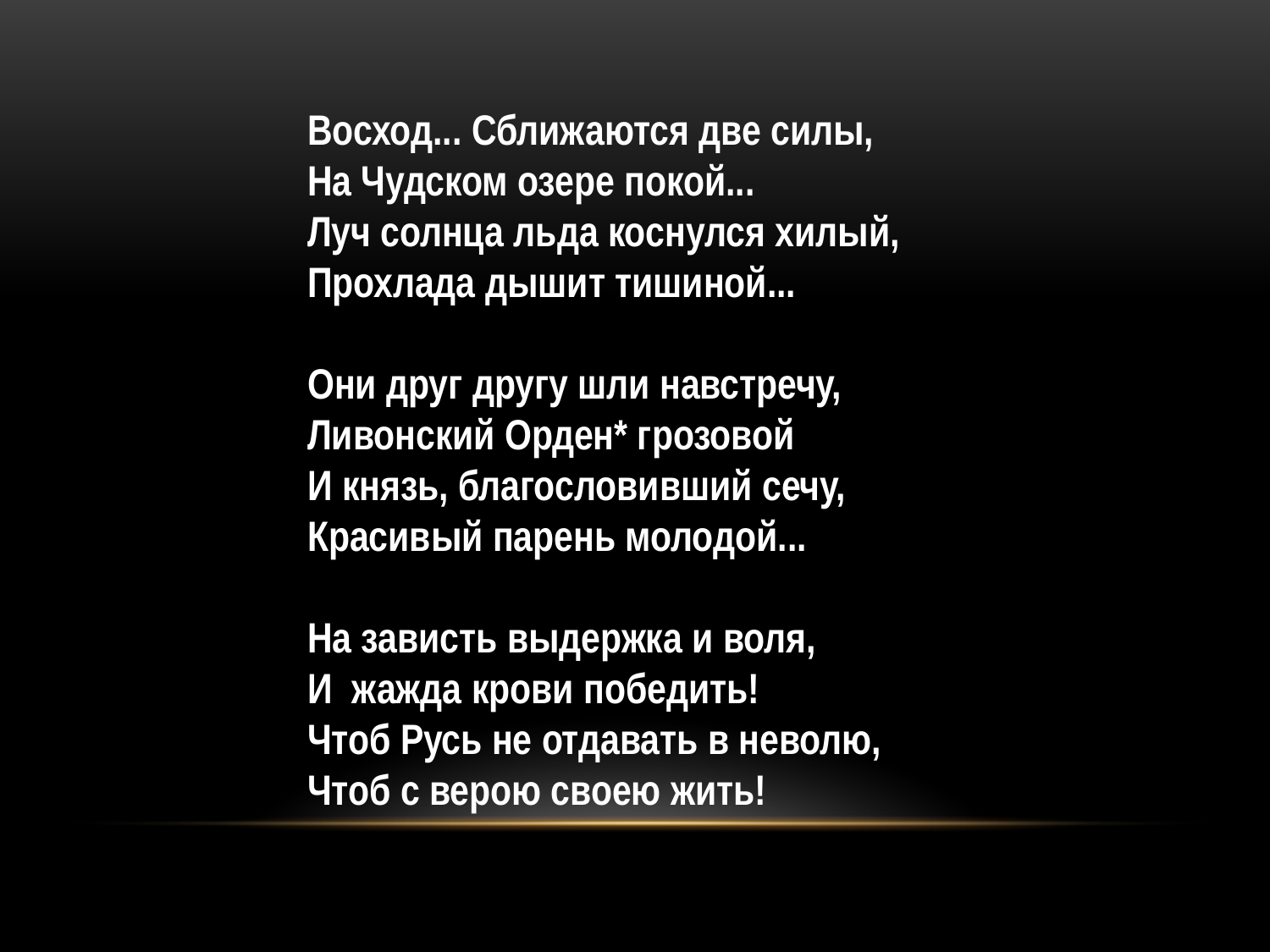

Восход... Cближаются две силы,
На Чудском озере покой...
Луч солнца льда коснулся хилый,
Прохлада дышит тишиной...

Они друг другу шли навстречу,
Ливонский Орден* грозовой
И князь, благословивший сечу,
Красивый парень молодой...

На зависть выдержка и воля,
И  жажда крови победить!
Чтоб Русь не отдавать в неволю,
Чтоб с верою своею жить!